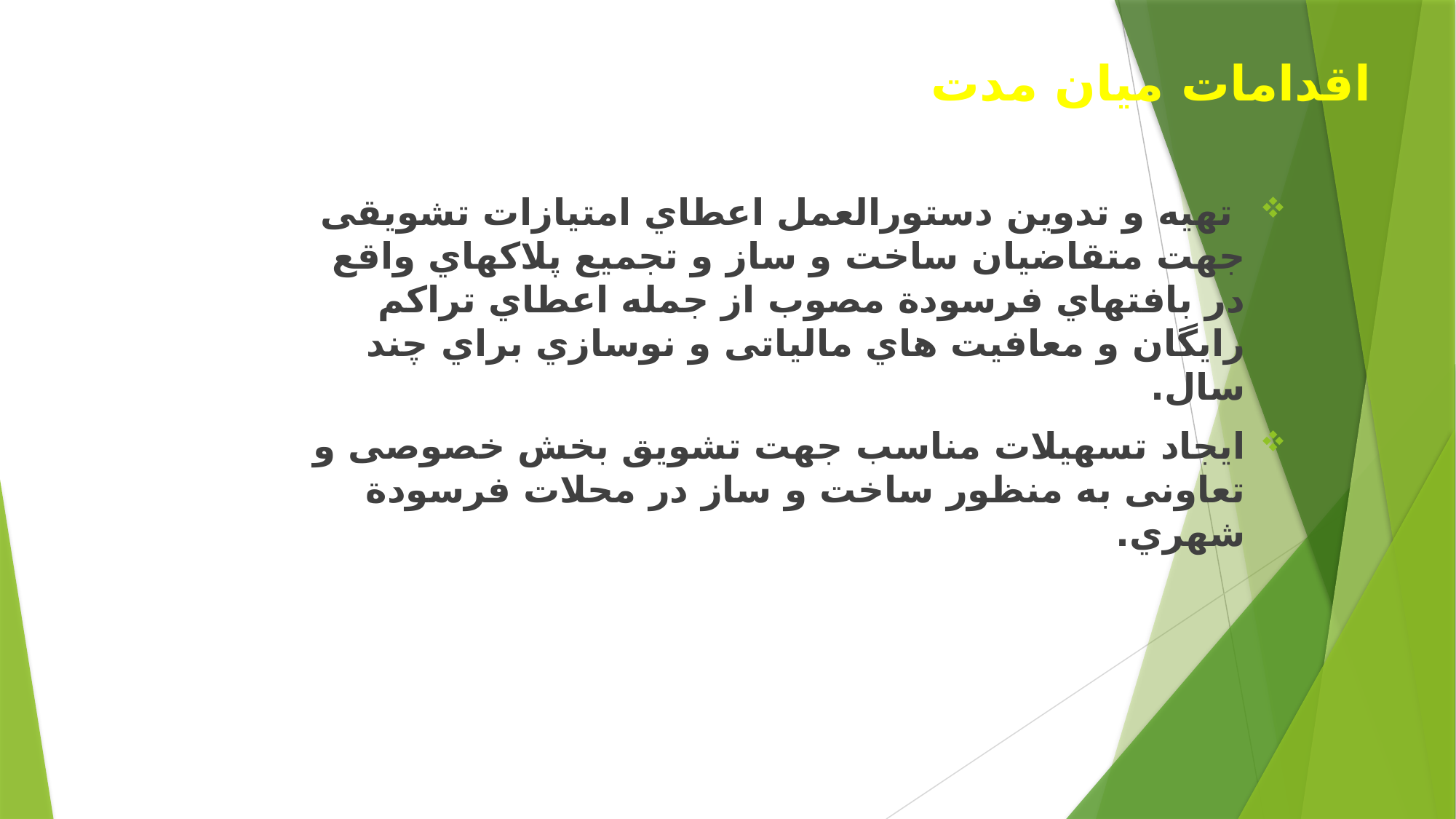

# اقدامات میان مدت
 تهیه و تدوین دستورالعمل اعطاي امتیازات تشویقی جهت متقاضیان ساخت و ساز و تجمیع پلاکهاي واقع در بافتهاي فرسودة مصوب از جمله اعطاي تراکم رایگان و معافیت هاي مالیاتی و نوسازي براي چند سال.
ایجاد تسهیلات مناسب جهت تشویق بخش خصوصی و تعاونی به منظور ساخت و ساز در محلات فرسودة شهري.